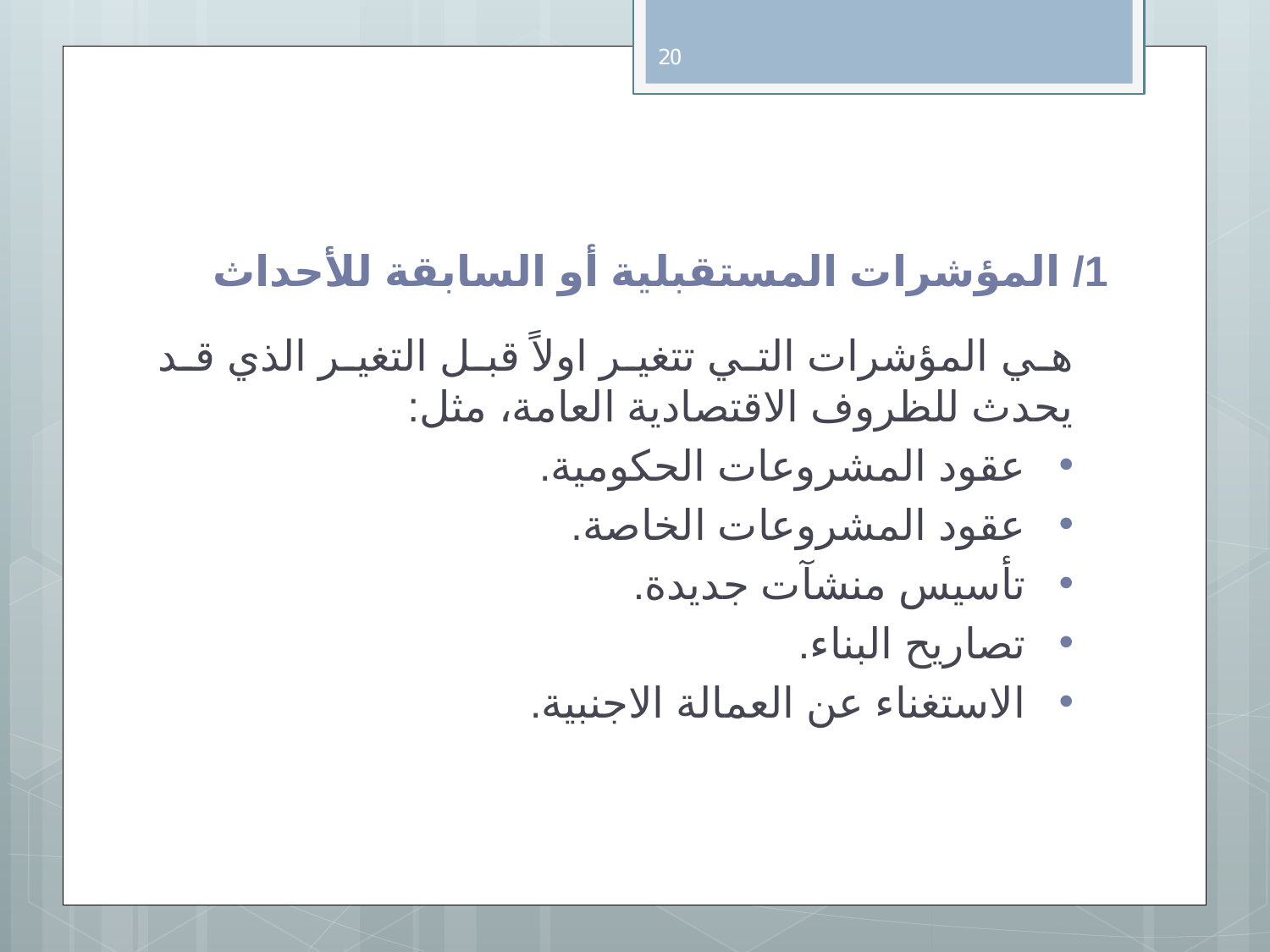

20
# 1/ المؤشرات المستقبلية أو السابقة للأحداث
هي المؤشرات التي تتغير اولاً قبل التغير الذي قد يحدث للظروف الاقتصادية العامة، مثل:
عقود المشروعات الحكومية.
عقود المشروعات الخاصة.
تأسيس منشآت جديدة.
تصاريح البناء.
الاستغناء عن العمالة الاجنبية.